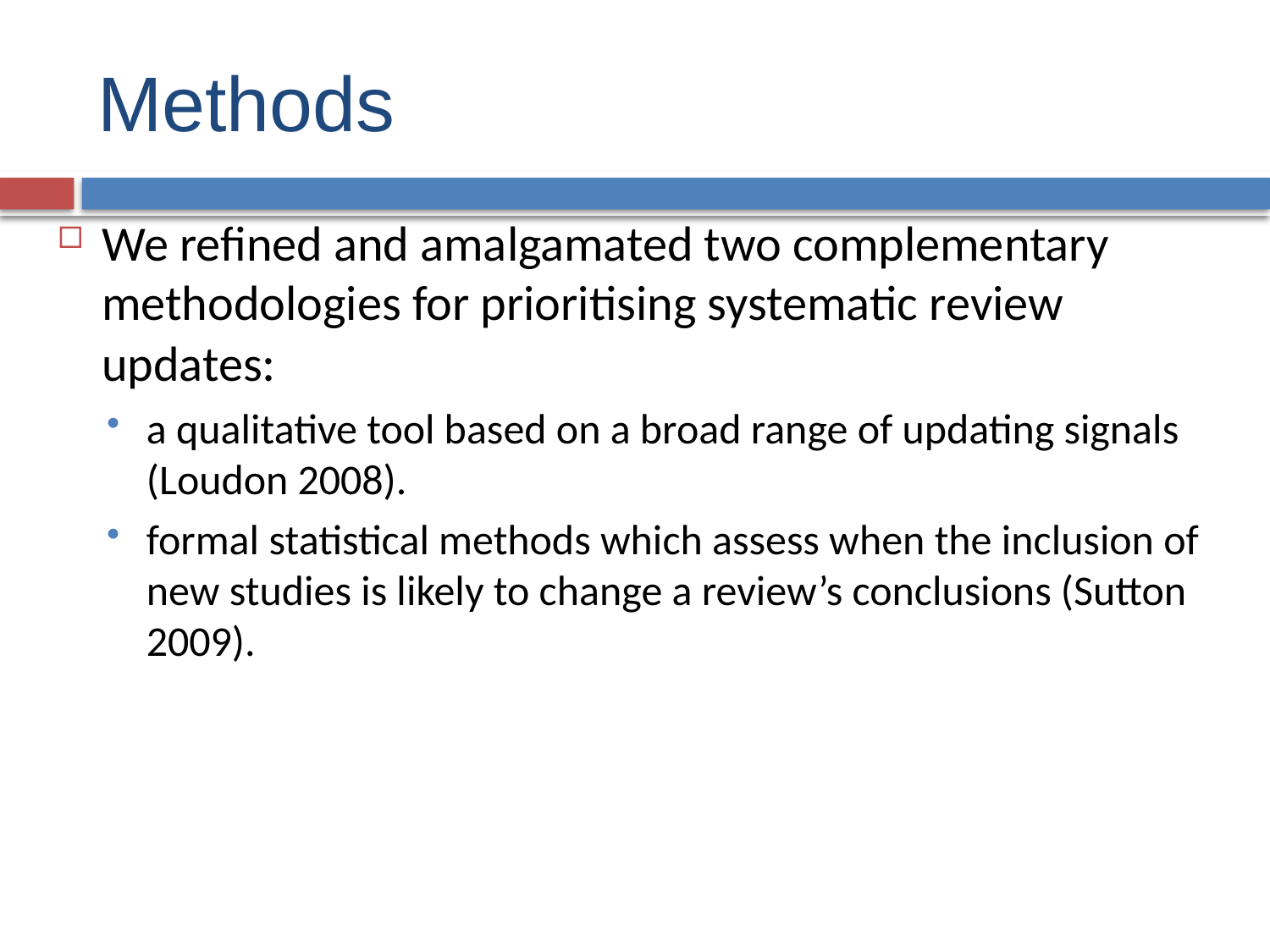

# Methods
We refined and amalgamated two complementary methodologies for prioritising systematic review updates:
a qualitative tool based on a broad range of updating signals (Loudon 2008).
formal statistical methods which assess when the inclusion of new studies is likely to change a review’s conclusions (Sutton 2009).